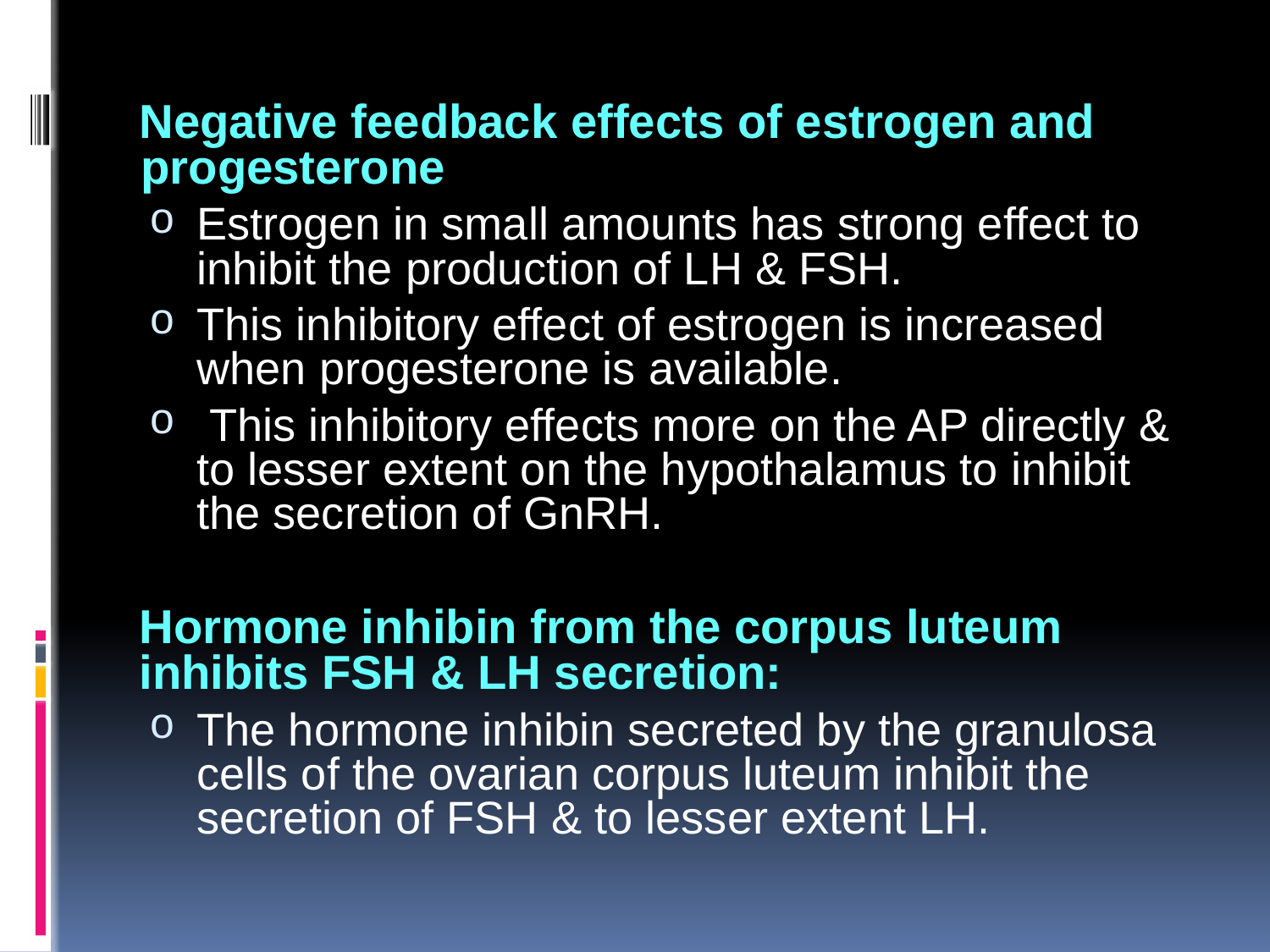

Negative feedback effects of estrogen and progesterone
Estrogen in small amounts has strong effect to inhibit the production of LH & FSH.
This inhibitory effect of estrogen is increased when progesterone is available.
 This inhibitory effects more on the AP directly & to lesser extent on the hypothalamus to inhibit the secretion of GnRH.

Hormone inhibin from the corpus luteum inhibits FSH & LH secretion:
The hormone inhibin secreted by the granulosa cells of the ovarian corpus luteum inhibit the secretion of FSH & to lesser extent LH.